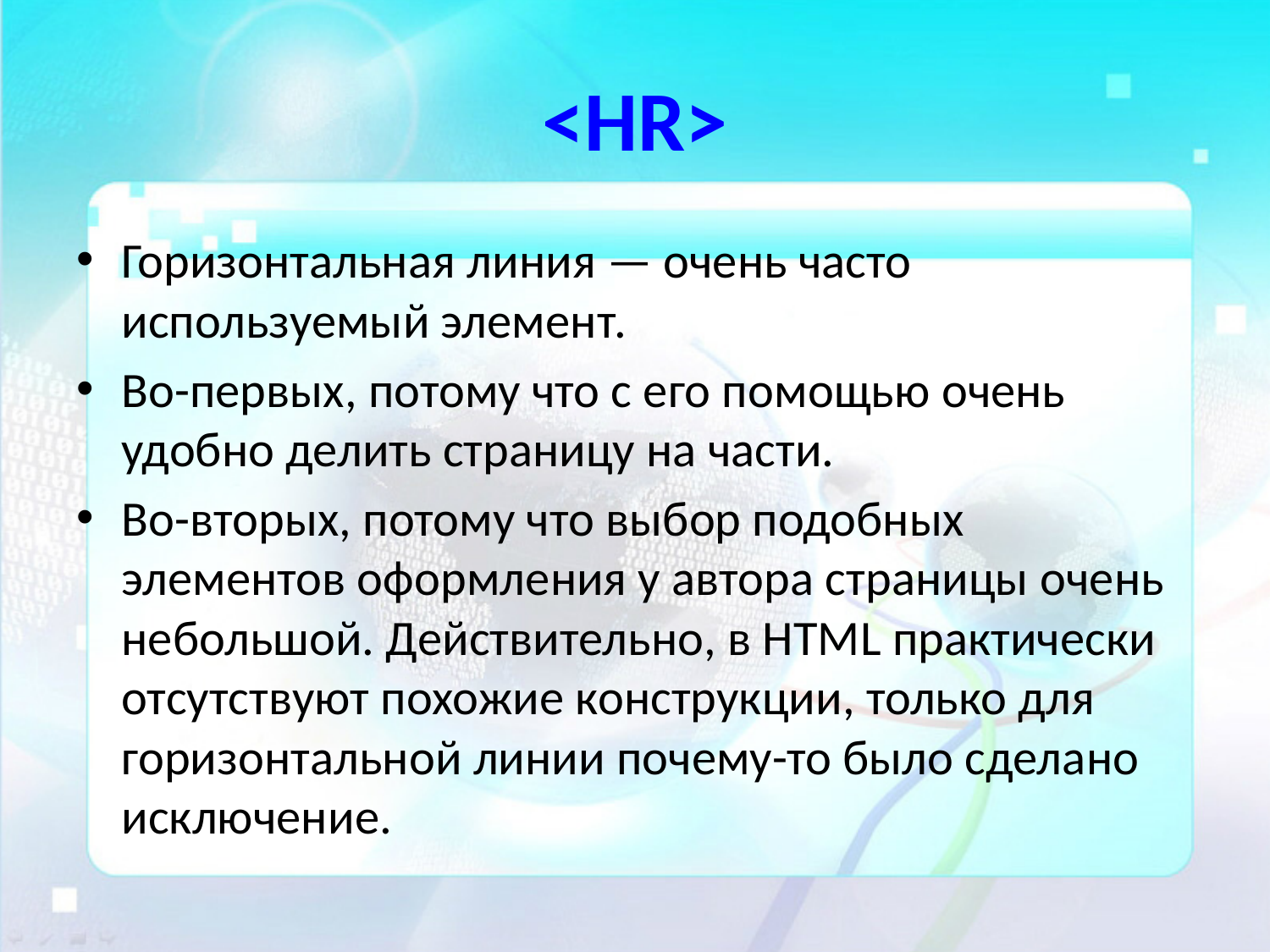

# <HR>
Горизонтальная линия — очень часто используемый элемент.
Во-первых, потому что с его помощью очень удобно делить страницу на части.
Во-вторых, потому что выбор подобных элементов оформления у автора страницы очень небольшой. Действительно, в HTML практически отсутствуют похожие конструкции, только для горизонтальной линии почему-то было сделано исключение.